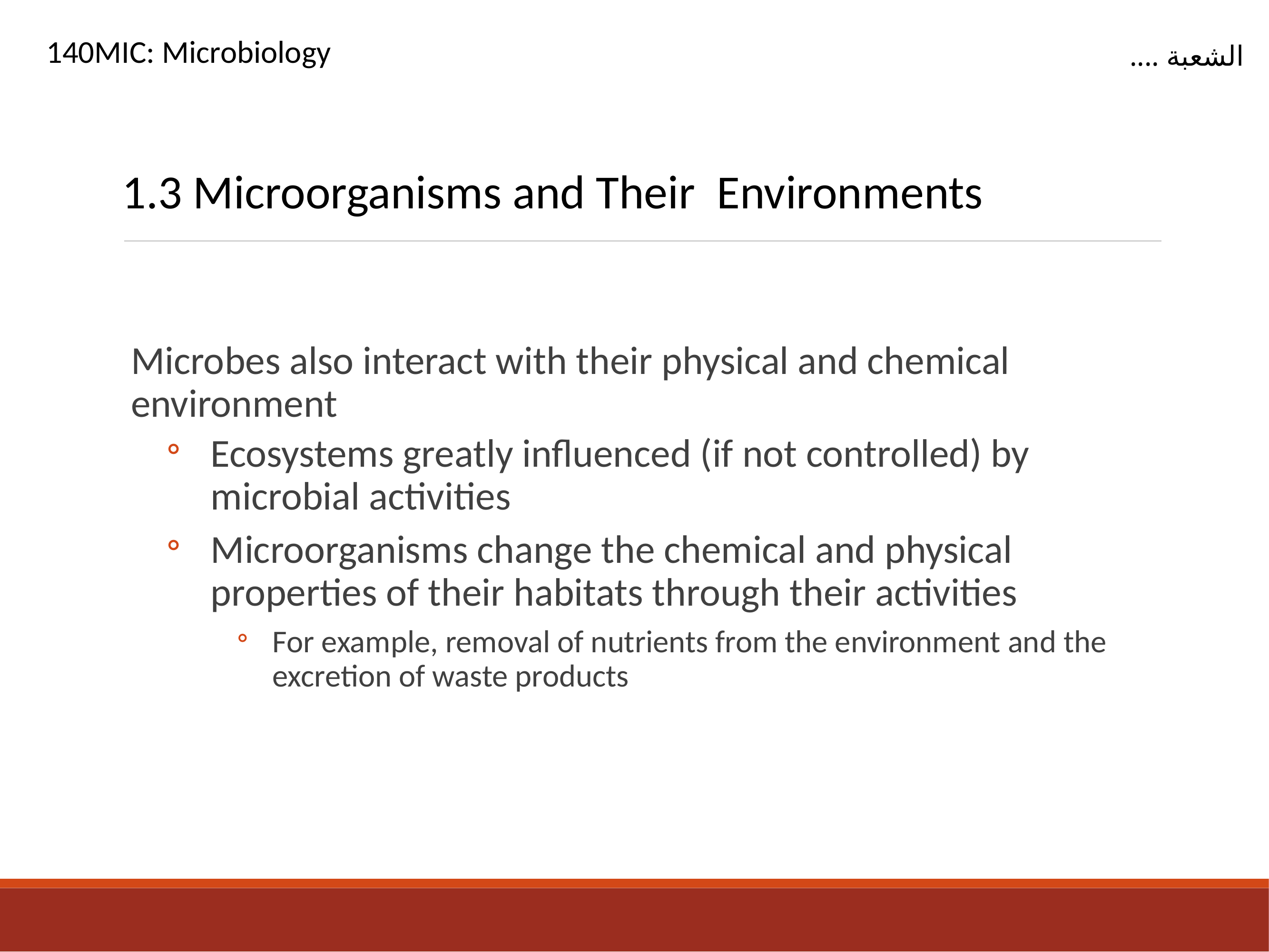

140MIC: Microbiology
الشعبة ....
1.3 Microorganisms and Their  Environments

Microbes also interact with their physical and chemical environment
Ecosystems greatly influenced (if not controlled) by microbial activities
Microorganisms change the chemical and physical properties of their habitats through their activities
For example, removal of nutrients from the environment and the excretion of waste products